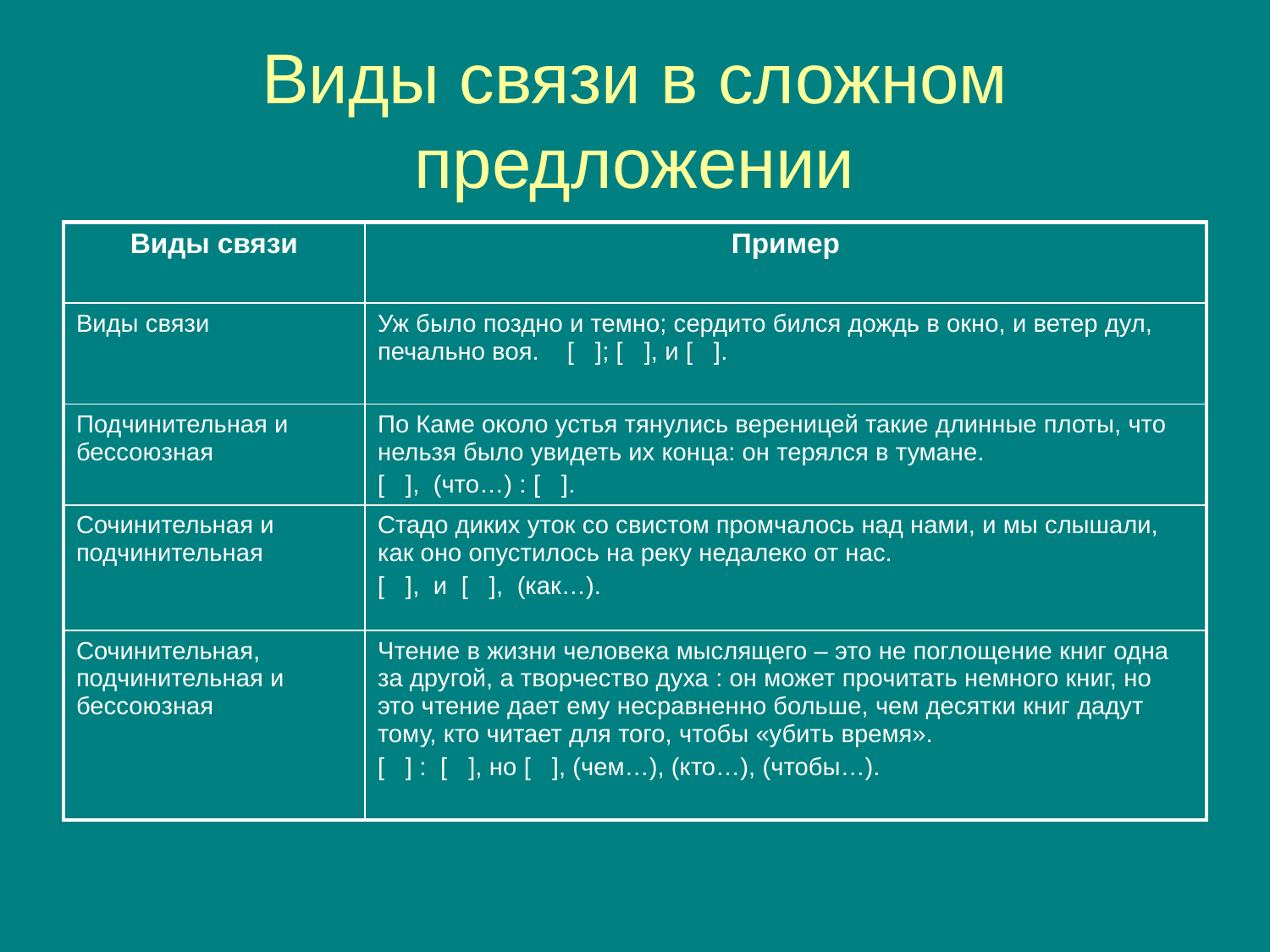

# Виды связи в сложном предложении
| Виды связи | Пример |
| --- | --- |
| Виды связи | Уж было поздно и темно; сердито бился дождь в окно, и ветер дул, печально воя. [ ]; [ ], и [ ]. |
| Подчинительная и бессоюзная | По Каме около устья тянулись вереницей такие длинные плоты, что нельзя было увидеть их конца: он терялся в тумане. [ ], (что…) : [ ]. |
| Сочинительная и подчинительная | Стадо диких уток со свистом промчалось над нами, и мы слышали, как оно опустилось на реку недалеко от нас. [ ], и [ ], (как…). |
| Сочинительная, подчинительная и бессоюзная | Чтение в жизни человека мыслящего – это не поглощение книг одна за другой, а творчество духа : он может прочитать немного книг, но это чтение дает ему несравненно больше, чем десятки книг дадут тому, кто читает для того, чтобы «убить время». [ ] : [ ], но [ ], (чем…), (кто…), (чтобы…). |